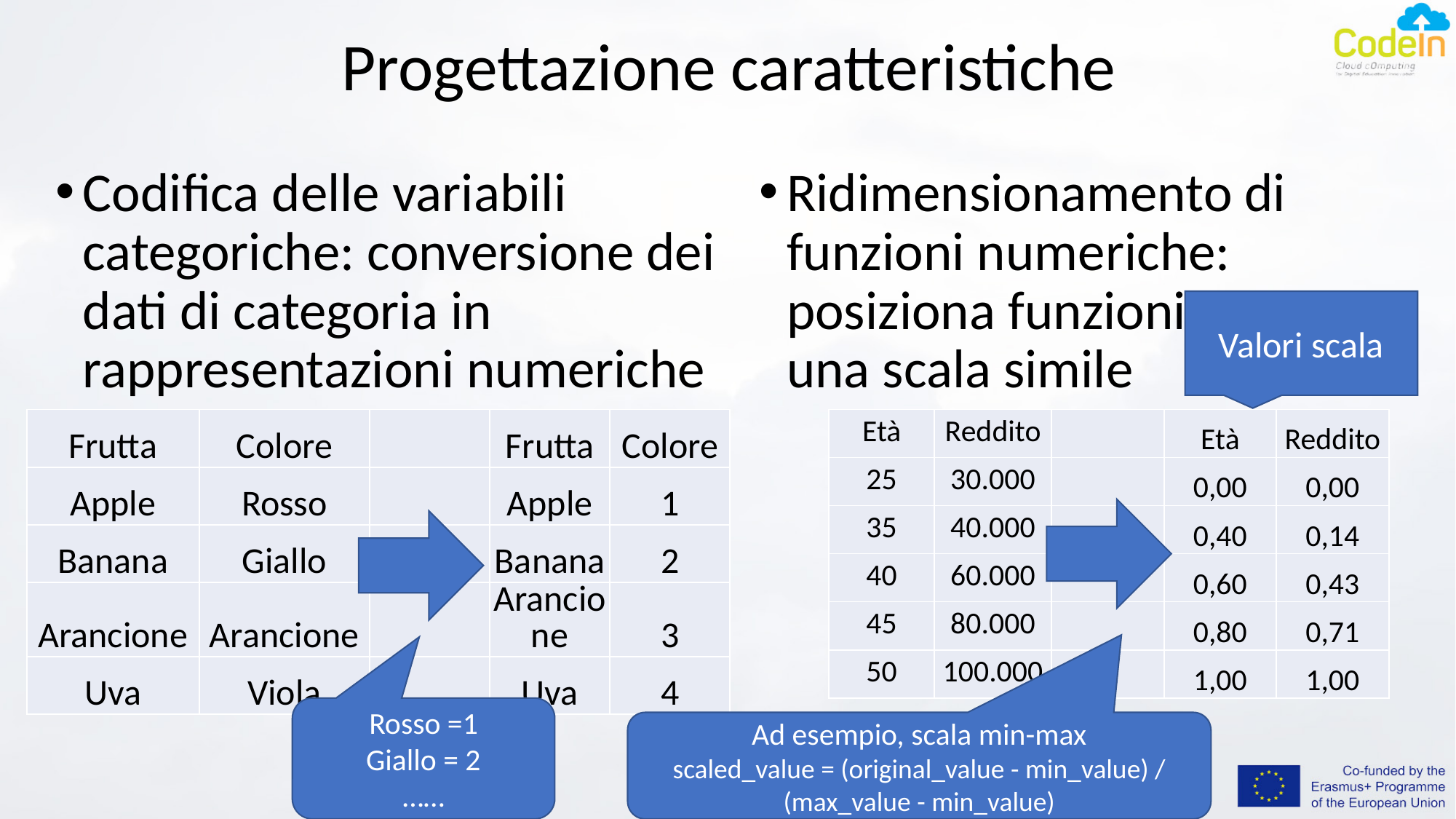

# Progettazione caratteristiche
Codifica delle variabili categoriche: conversione dei dati di categoria in rappresentazioni numeriche
Ridimensionamento di funzioni numeriche: posiziona funzioni diverse su una scala simile
Valori scala
| Età | Reddito |  | Età | Reddito |
| --- | --- | --- | --- | --- |
| 25 | 30.000 |  | 0,00 | 0,00 |
| 35 | 40.000 |  | 0,40 | 0,14 |
| 40 | 60.000 |  | 0,60 | 0,43 |
| 45 | 80.000 |  | 0,80 | 0,71 |
| 50 | 100.000 |  | 1,00 | 1,00 |
| Frutta | Colore |  | Frutta | Colore |
| --- | --- | --- | --- | --- |
| Apple | Rosso |  | Apple | 1 |
| Banana | Giallo |  | Banana | 2 |
| Arancione | Arancione |  | Arancione | 3 |
| Uva | Viola |  | Uva | 4 |

Rosso =1
Giallo = 2
……
Ad esempio, scala min-max
scaled_value = (original_value - min_value) / (max_value - min_value)